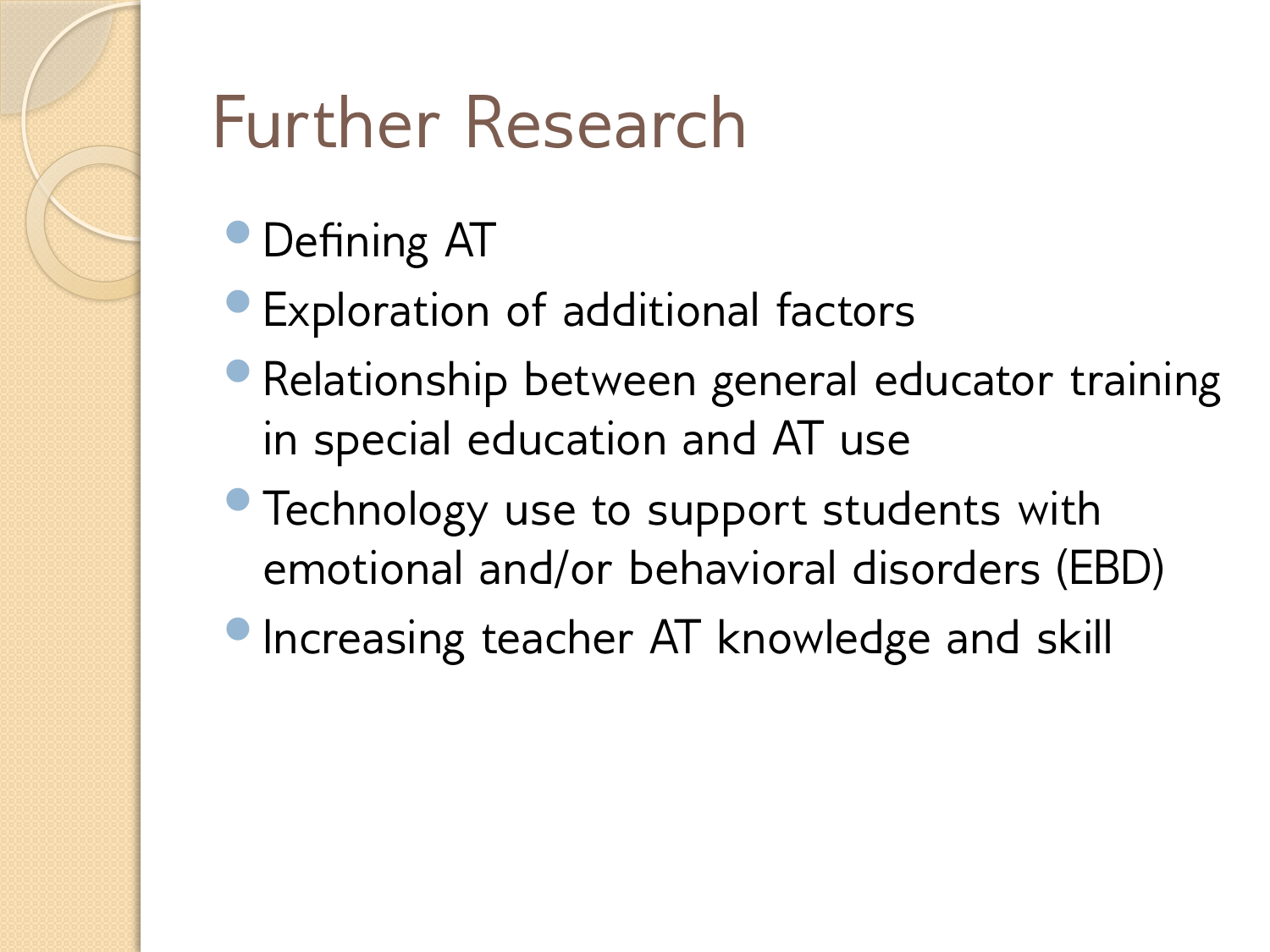

# Further Research
Defining AT
Exploration of additional factors
Relationship between general educator training in special education and AT use
Technology use to support students with emotional and/or behavioral disorders (EBD)
Increasing teacher AT knowledge and skill